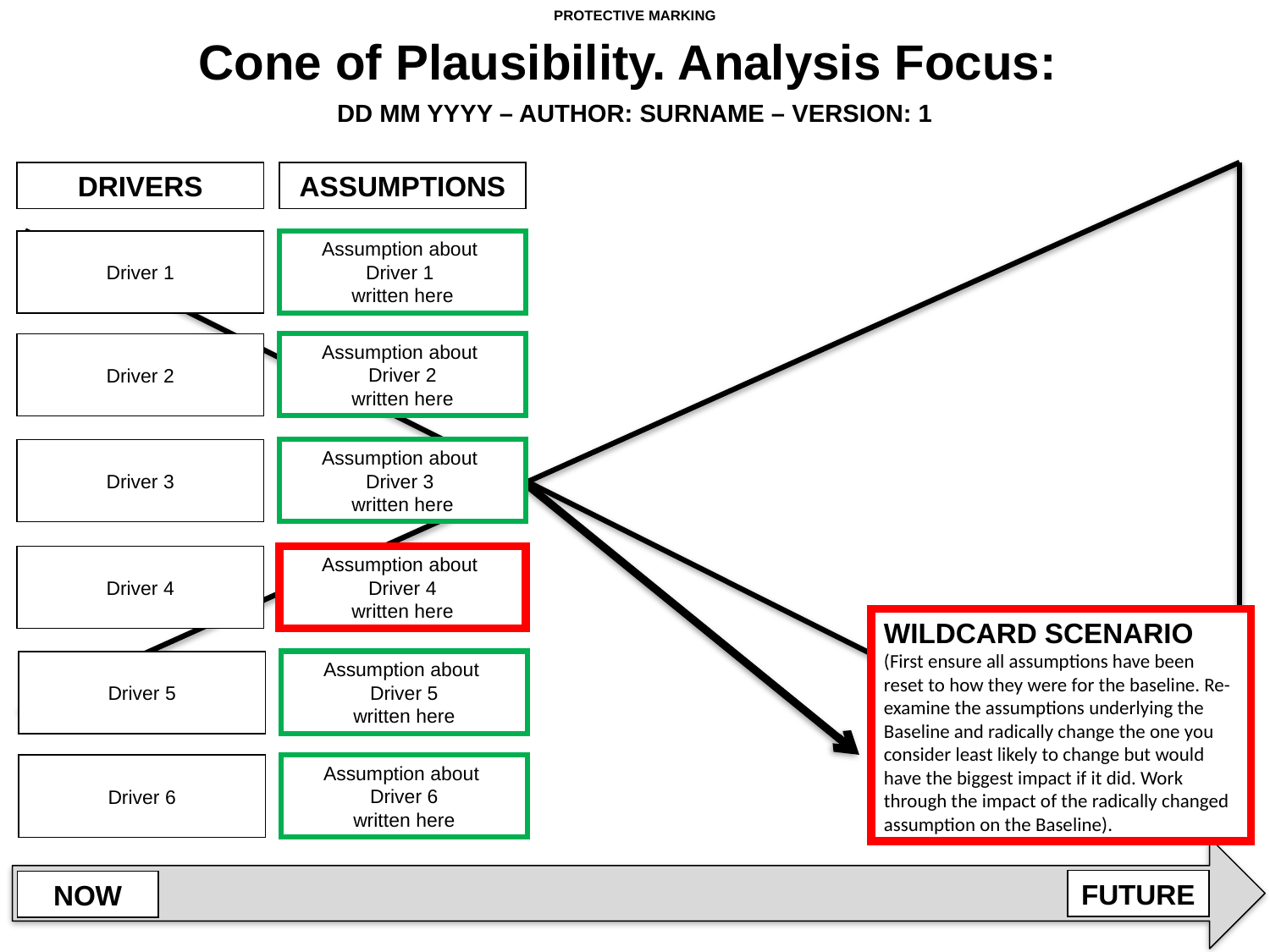

PROTECTIVE MARKING
Cone of Plausibility. Analysis Focus:
DD MM YYYY – AUTHOR: SURNAME – VERSION: 1
DRIVERS
ASSUMPTIONS

Driver 1

Assumption about
Driver 1
written here

Driver 2

Assumption about
Driver 2
written here

Driver 3

Assumption about
Driver 3
written here

Driver 4

Assumption about
Driver 4
written here
WILDCARD SCENARIO
(First ensure all assumptions have been reset to how they were for the baseline. Re-examine the assumptions underlying the Baseline and radically change the one you consider least likely to change but would have the biggest impact if it did. Work through the impact of the radically changed assumption on the Baseline).

Driver 5

Assumption about
Driver 5
written here

Driver 6

Assumption about
Driver 6
written here

FUTURE
NOW